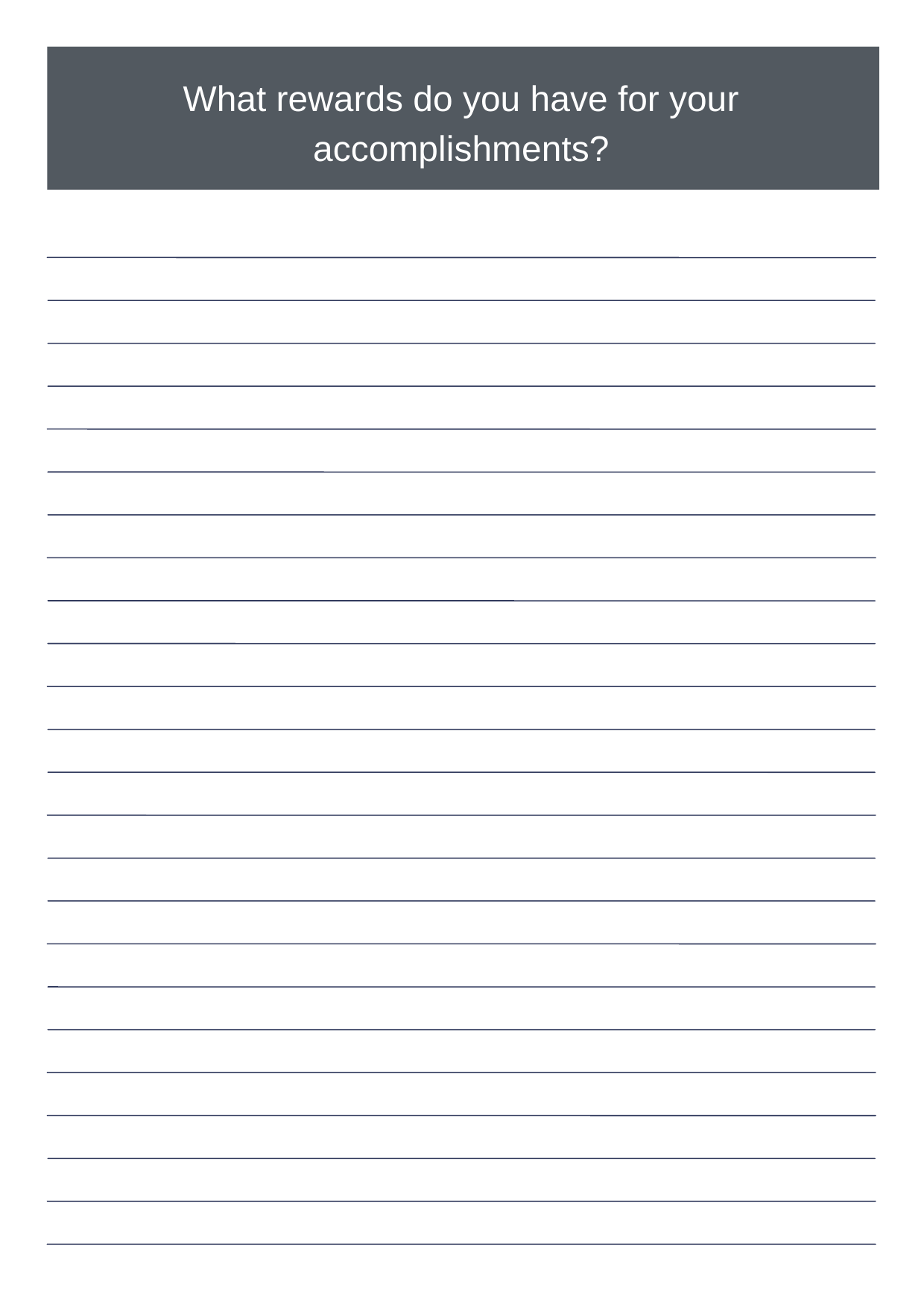

What rewards do you have for your accomplishments?